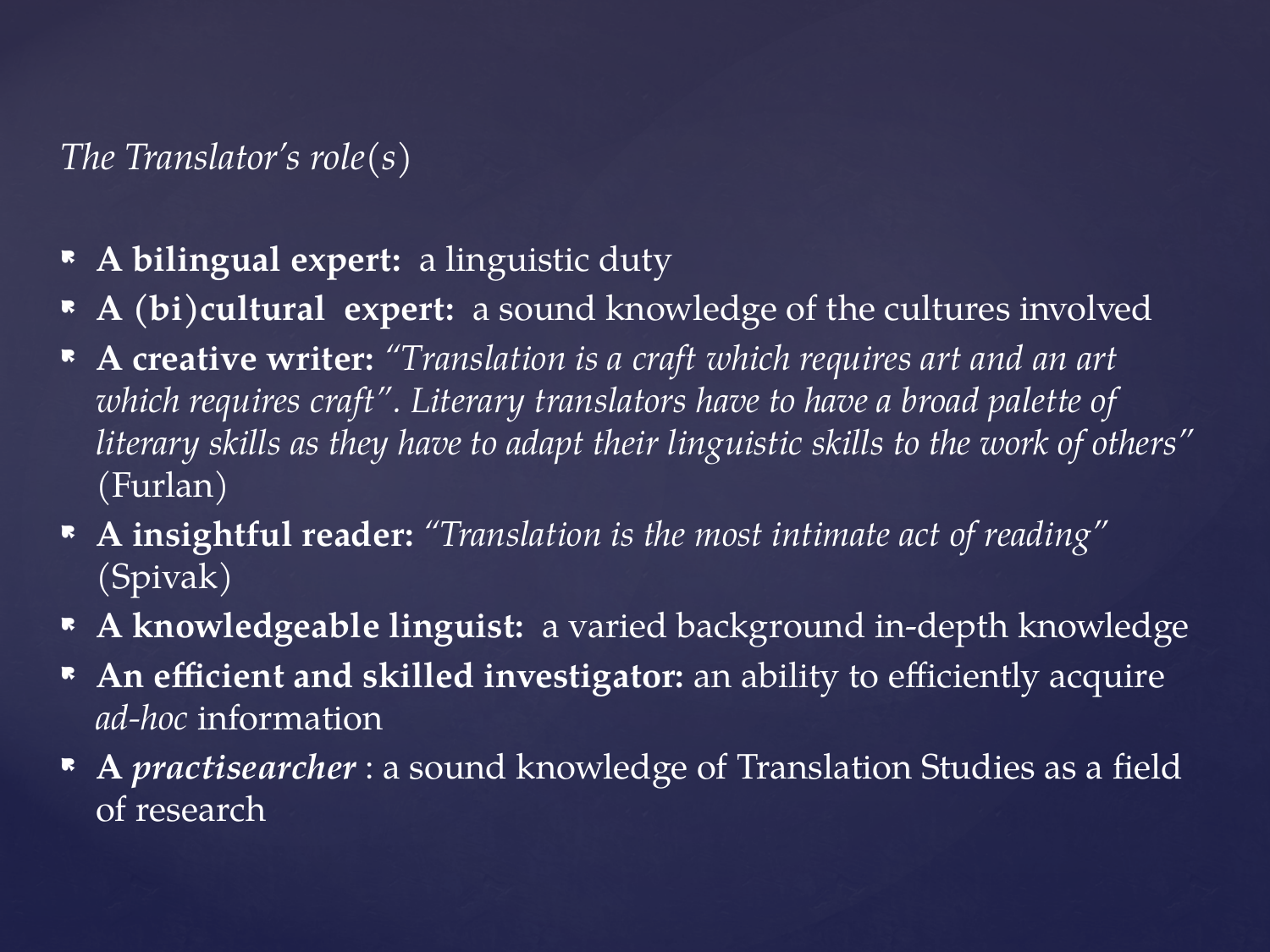

The Translator’s role(s)

A bilingual expert:  a linguistic duty
A (bi)cultural  expert:  a sound knowledge of the cultures involved
A creative writer: “Translation is a craft which requires art and an art which requires craft”. Literary translators have to have a broad palette of literary skills as they have to adapt their linguistic skills to the work of others” (Furlan)
A insightful reader: “Translation is the most intimate act of reading” (Spivak)
A knowledgeable linguist:  a varied background in-depth knowledge
An efficient and skilled investigator: an ability to efficiently acquire ad-hoc information
A practisearcher : a sound knowledge of Translation Studies as a field of research
#